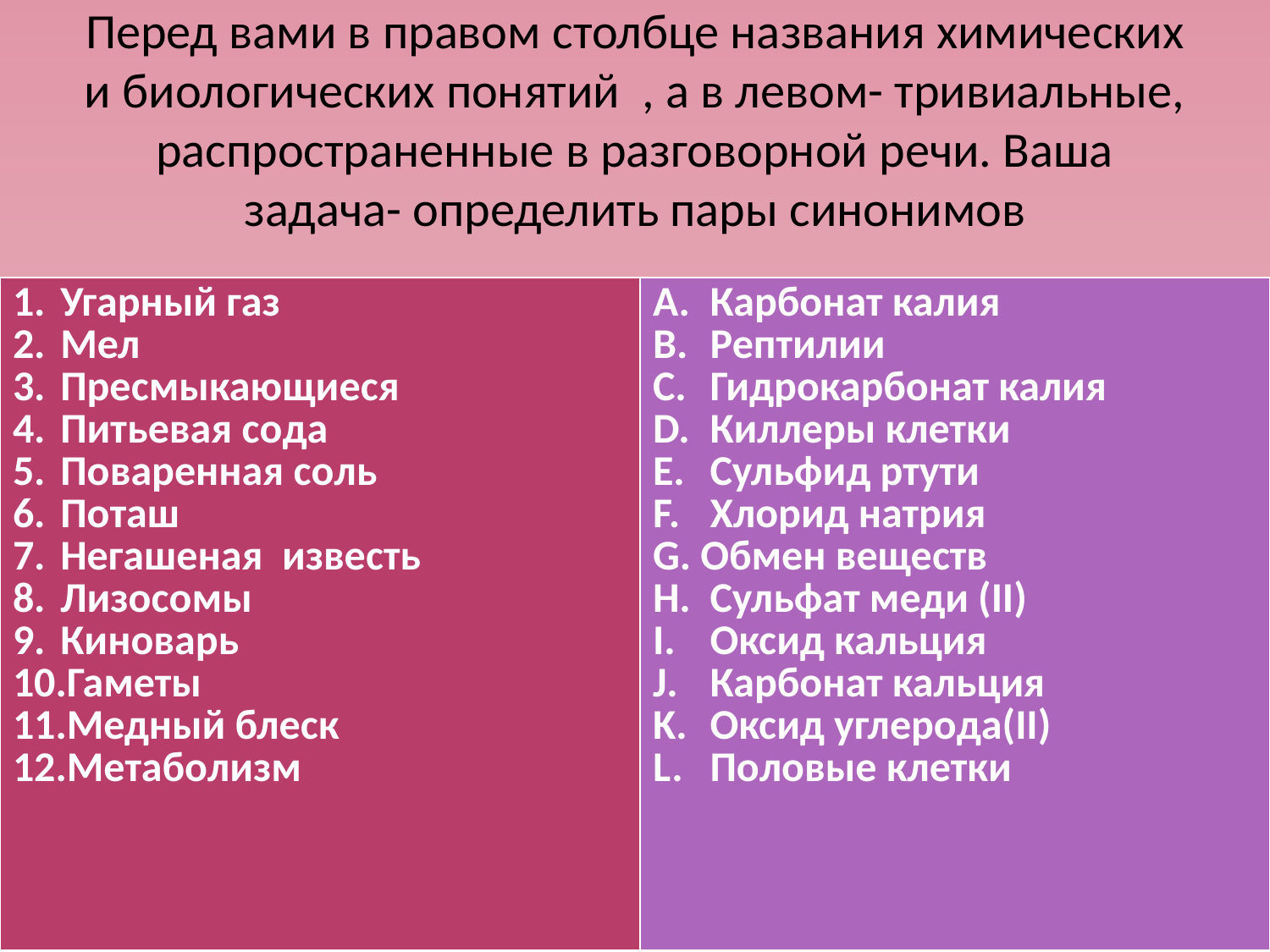

# Перед вами в правом столбце названия химических и биологических понятий  , а в левом- тривиальные, распространенные в разговорной речи. Ваша задача- определить пары синонимов
| Угарный газ Мел Пресмыкающиеся Питьевая сода Поваренная соль Поташ Негашеная известь Лизосомы Киноварь Гаметы Медный блеск Метаболизм | Карбонат калия Рептилии Гидрокарбонат калия Киллеры клетки Сульфид ртути Хлорид натрия Обмен веществ Сульфат меди (II) Оксид кальция Карбонат кальция Оксид углерода(II) Половые клетки |
| --- | --- |